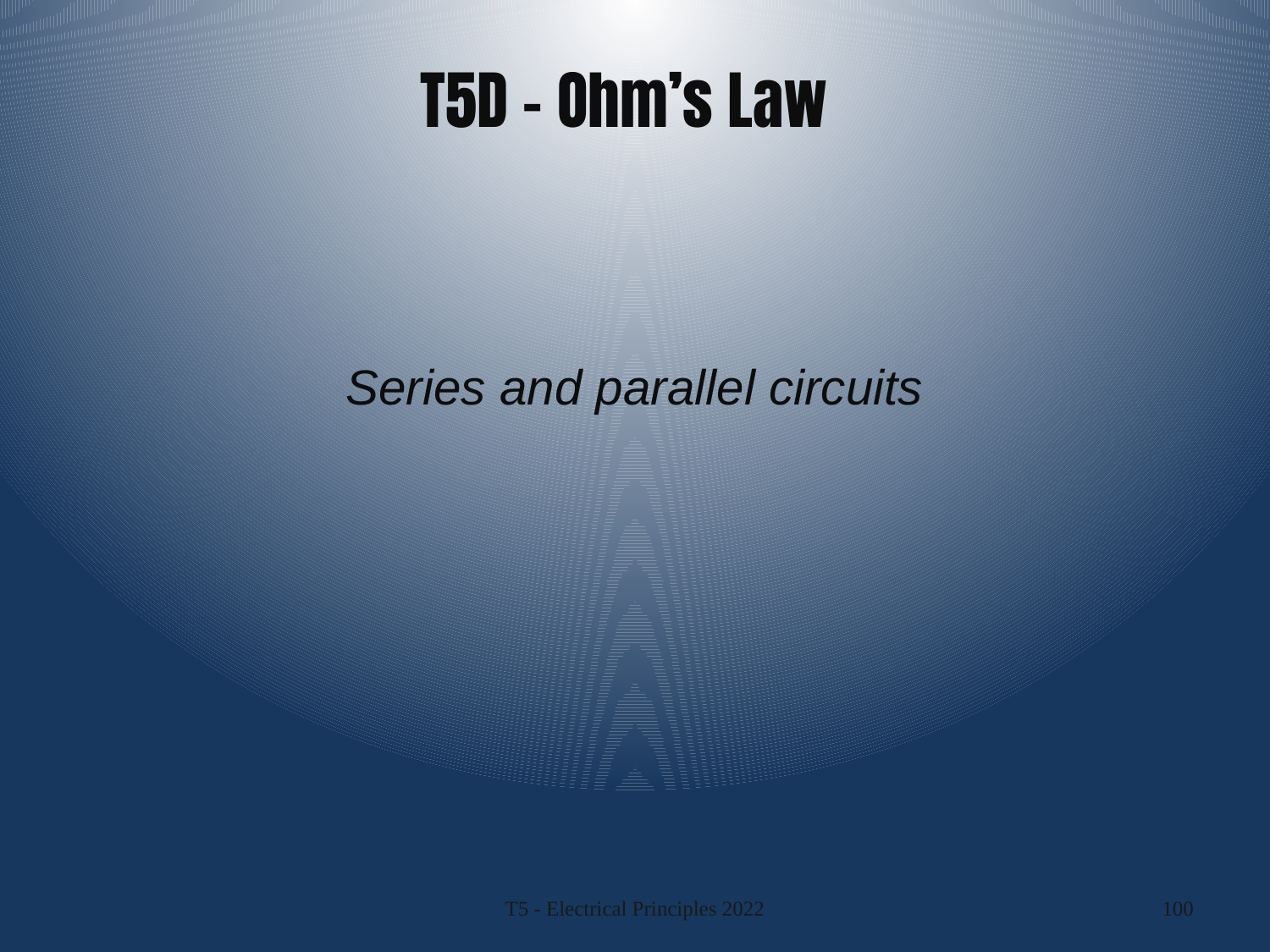

# T5D – Ohm’s Law
Series and parallel circuits
T5 - Electrical Principles 2022
100